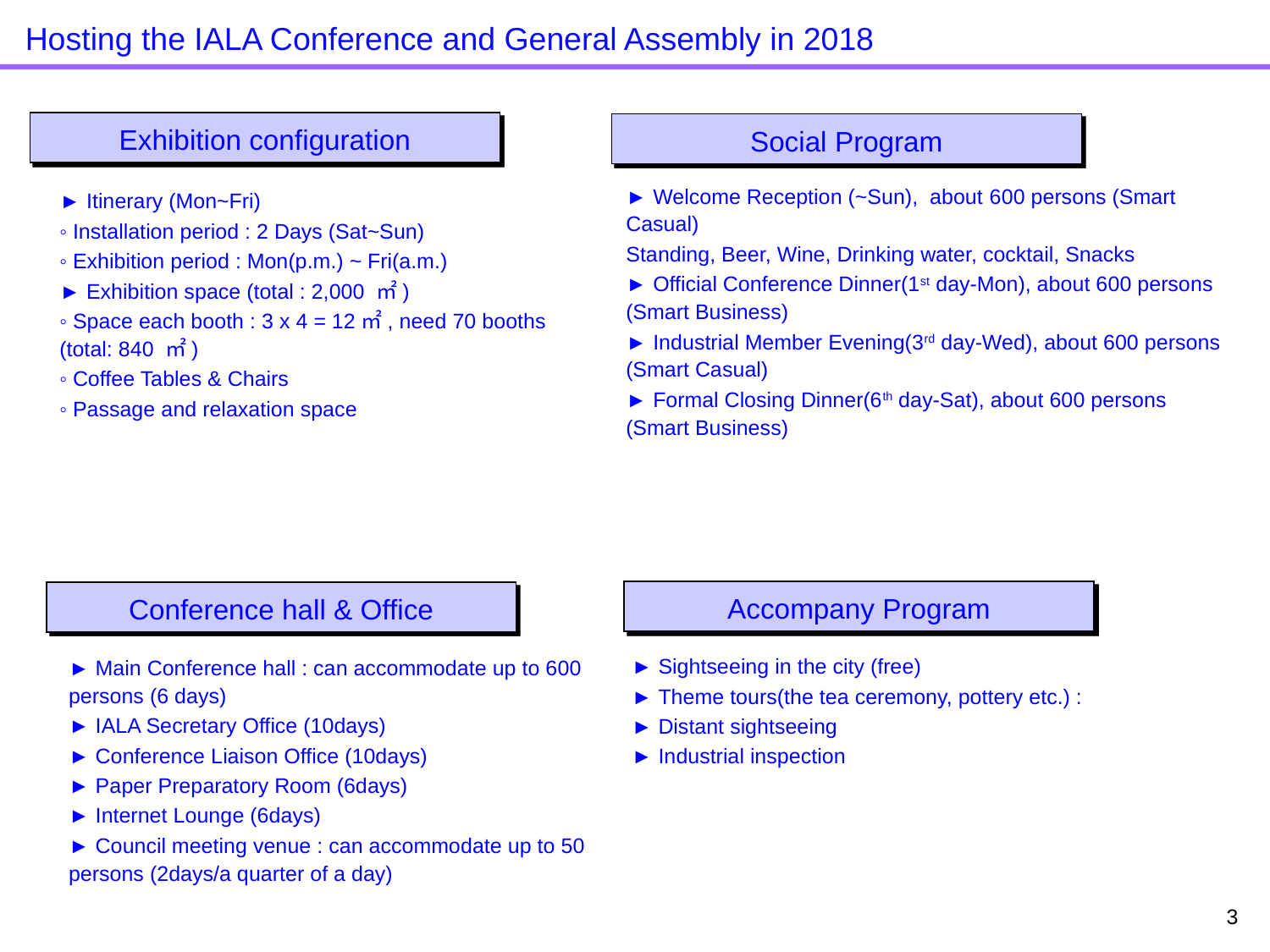

# Hosting the IALA Conference and General Assembly in 2018
Exhibition configuration
Social Program
► Welcome Reception (~Sun),  about 600 persons (Smart Casual)
Standing, Beer, Wine, Drinking water, cocktail, Snacks
► Official Conference Dinner(1st day-Mon), about 600 persons (Smart Business)
► Industrial Member Evening(3rd day-Wed), about 600 persons (Smart Casual)
► Formal Closing Dinner(6th day-Sat), about 600 persons (Smart Business)
► Itinerary (Mon~Fri)
◦ Installation period : 2 Days (Sat~Sun)
◦ Exhibition period : Mon(p.m.) ~ Fri(a.m.)
► Exhibition space (total : 2,000 ㎡)
◦ Space each booth : 3 x 4 = 12㎡, need 70 booths (total: 840 ㎡)
◦ Coffee Tables & Chairs
◦ Passage and relaxation space
Accompany Program
Conference hall & Office
► Sightseeing in the city (free)
► Theme tours(the tea ceremony, pottery etc.) :
► Distant sightseeing
► Industrial inspection
► Main Conference hall : can accommodate up to 600 persons (6 days)
► IALA Secretary Office (10days)
► Conference Liaison Office (10days)
► Paper Preparatory Room (6days)
► Internet Lounge (6days)
► Council meeting venue : can accommodate up to 50 persons (2days/a quarter of a day)
3